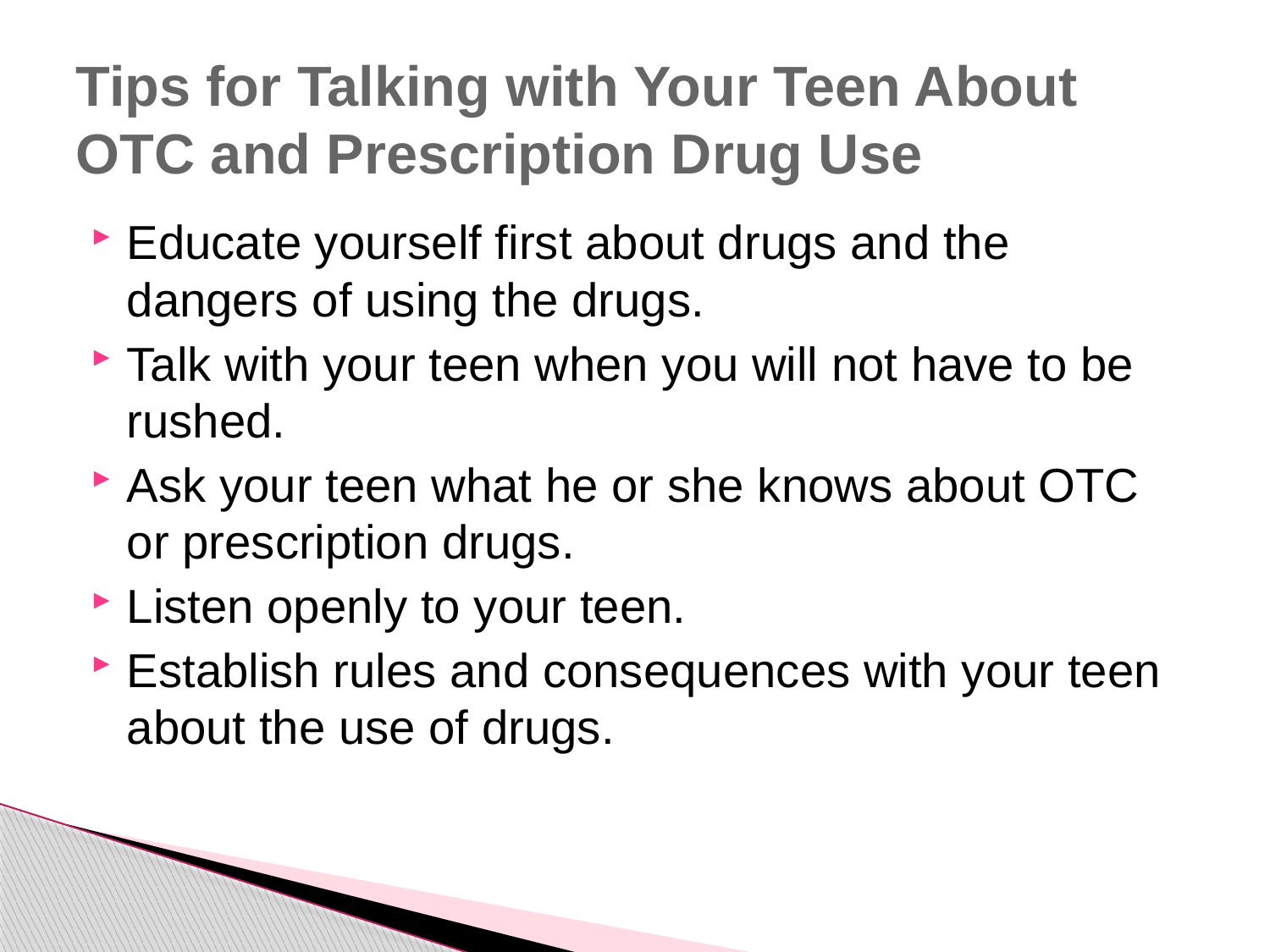

# Tips for Talking with Your Teen About OTC and Prescription Drug Use
Educate yourself first about drugs and the dangers of using the drugs.
Talk with your teen when you will not have to be rushed.
Ask your teen what he or she knows about OTC or prescription drugs.
Listen openly to your teen.
Establish rules and consequences with your teen about the use of drugs.